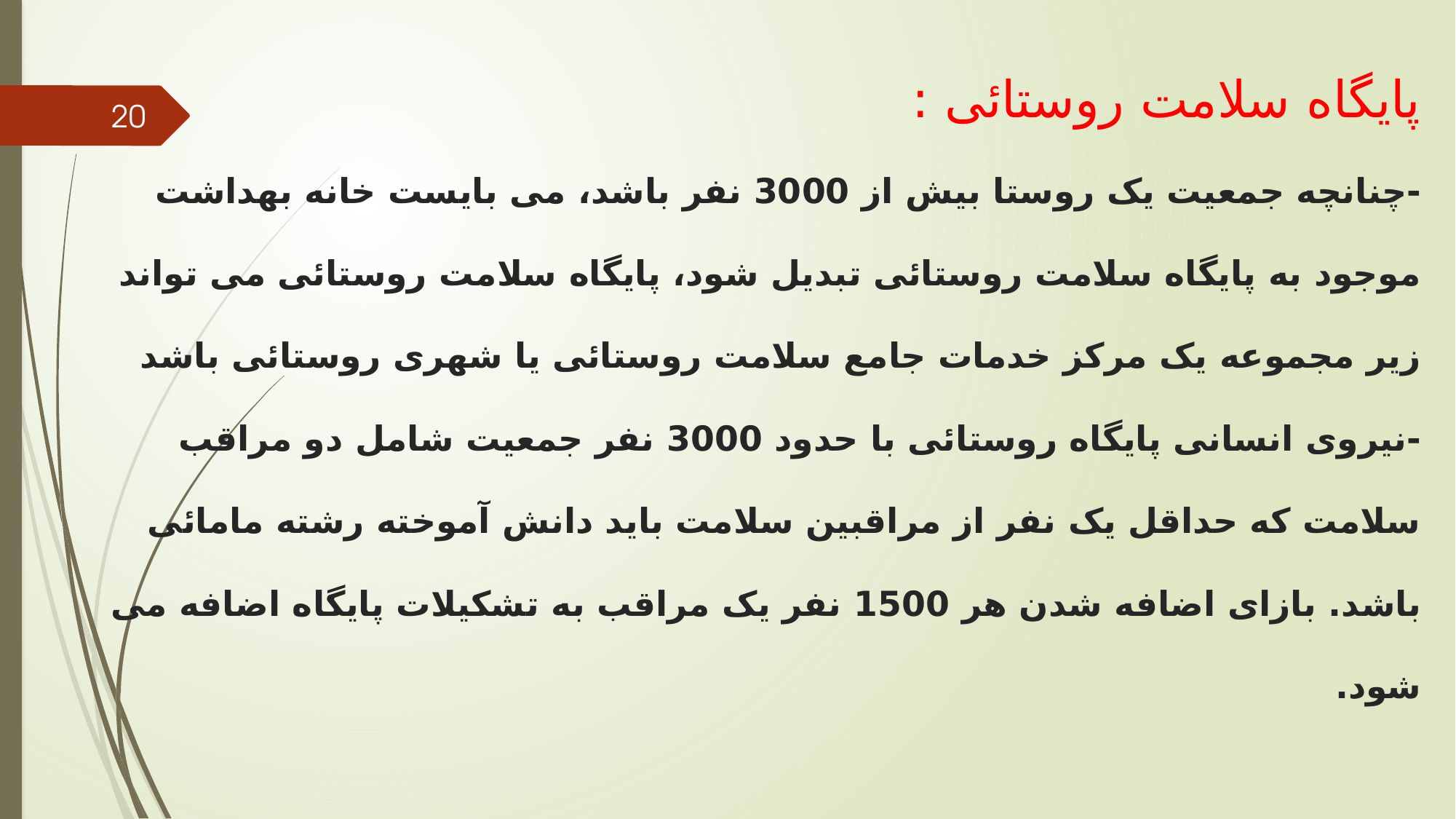

# پایگاه سلامت روستائی : -چنانچه جمعیت یک روستا بیش از 3000 نفر باشد، می بایست خانه بهداشت موجود به پایگاه سلامت روستائی تبدیل شود، پایگاه سلامت روستائی می تواند زیر مجموعه یک مرکز خدمات جامع سلامت روستائی یا شهری روستائی باشد -نیروی انسانی پایگاه روستائی با حدود 3000 نفر جمعیت شامل دو مراقب سلامت که حداقل یک نفر از مراقبین سلامت باید دانش آموخته رشته مامائی باشد. بازای اضافه شدن هر 1500 نفر یک مراقب به تشکیلات پایگاه اضافه می شود.
20